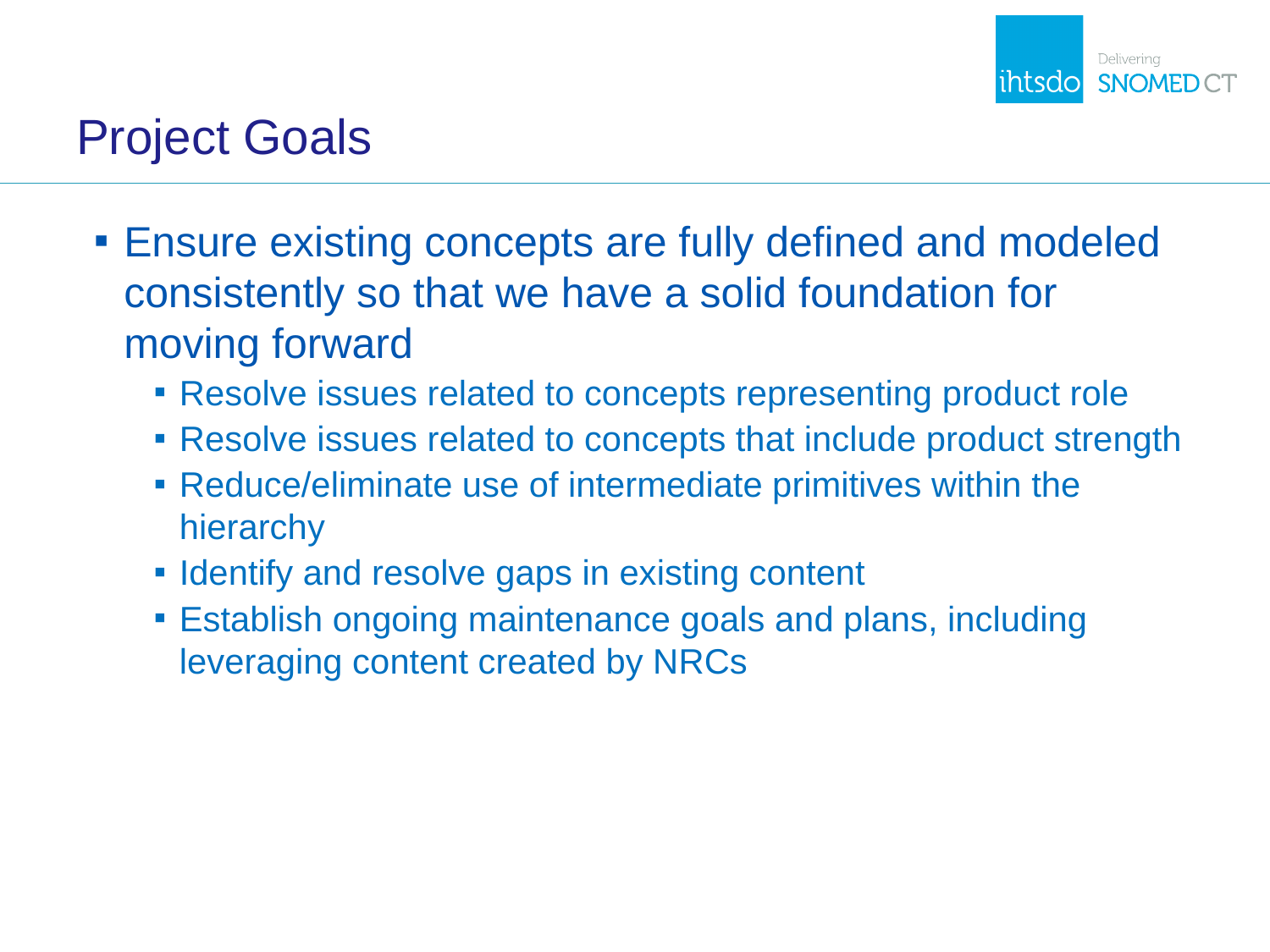

# Project Goals
Ensure existing concepts are fully defined and modeled consistently so that we have a solid foundation for moving forward
Resolve issues related to concepts representing product role
Resolve issues related to concepts that include product strength
Reduce/eliminate use of intermediate primitives within the hierarchy
Identify and resolve gaps in existing content
Establish ongoing maintenance goals and plans, including leveraging content created by NRCs